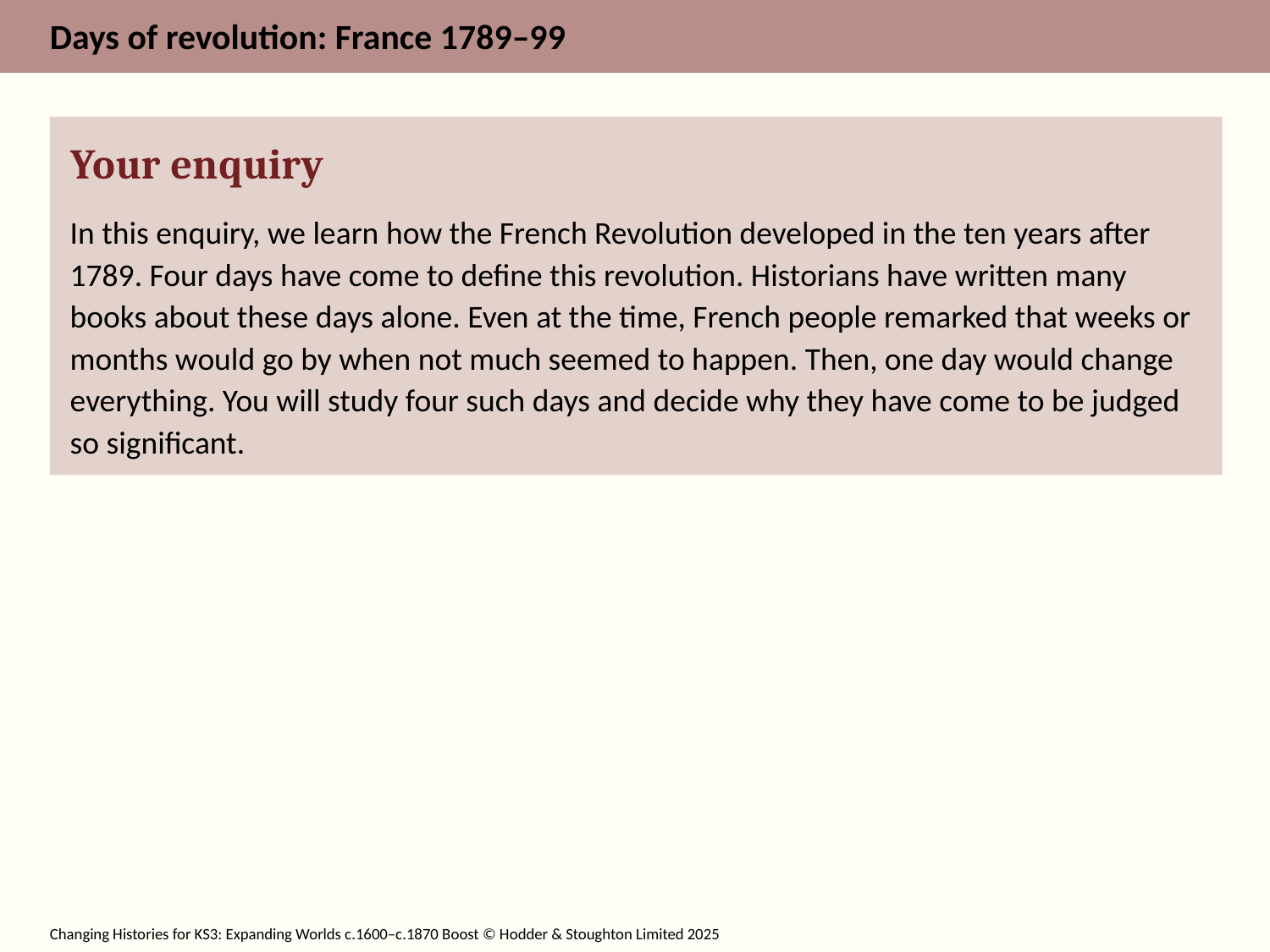

Your enquiry
In this enquiry, we learn how the French Revolution developed in the ten years after 1789. Four days have come to define this revolution. Historians have written many books about these days alone. Even at the time, French people remarked that weeks or months would go by when not much seemed to happen. Then, one day would change everything. You will study four such days and decide why they have come to be judged so significant.